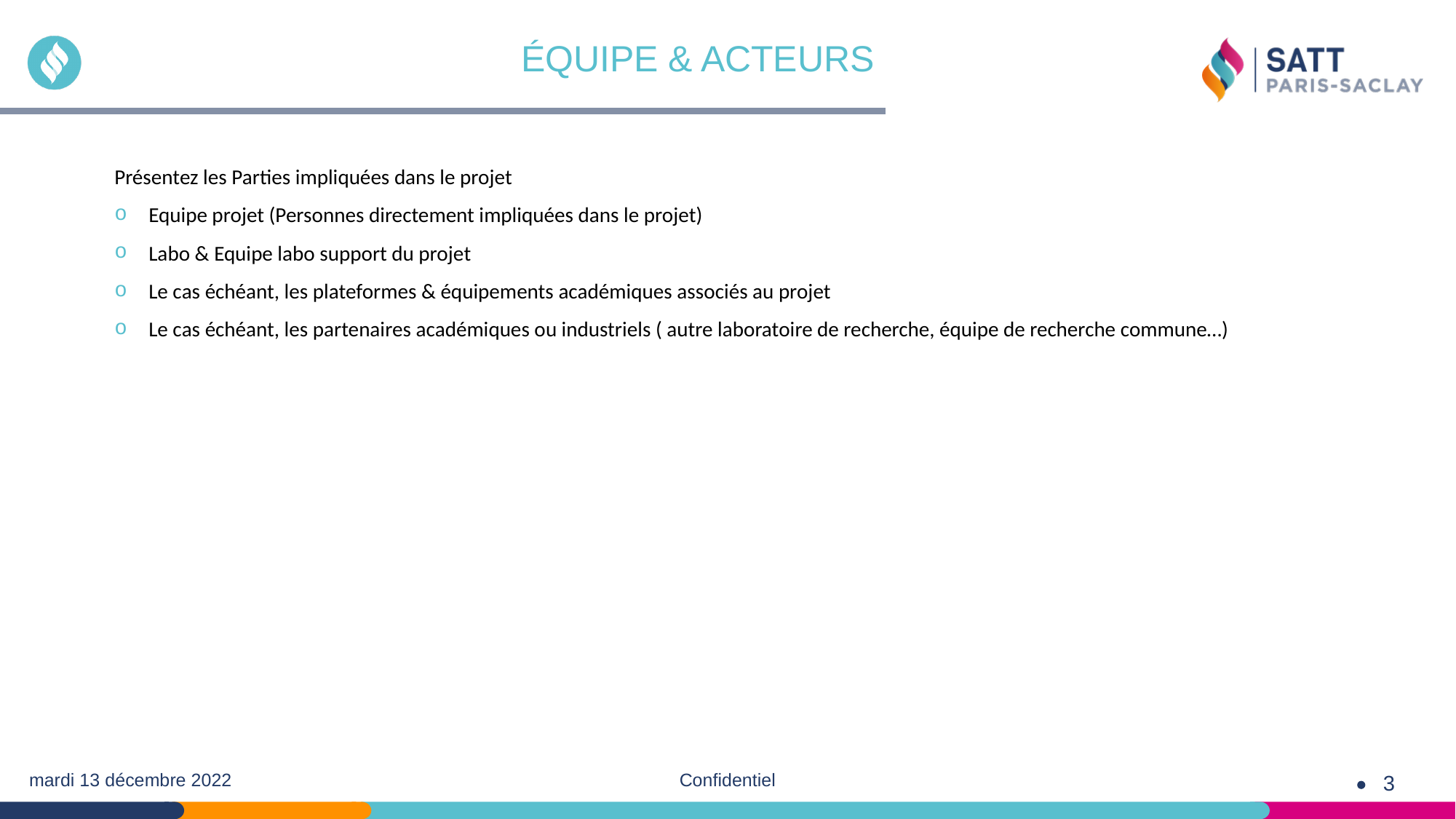

# Équipe & Acteurs
Présentez les Parties impliquées dans le projet
Equipe projet (Personnes directement impliquées dans le projet)
Labo & Equipe labo support du projet
Le cas échéant, les plateformes & équipements académiques associés au projet
Le cas échéant, les partenaires académiques ou industriels ( autre laboratoire de recherche, équipe de recherche commune…)

mardi 13 décembre 2022
Confidentiel
3